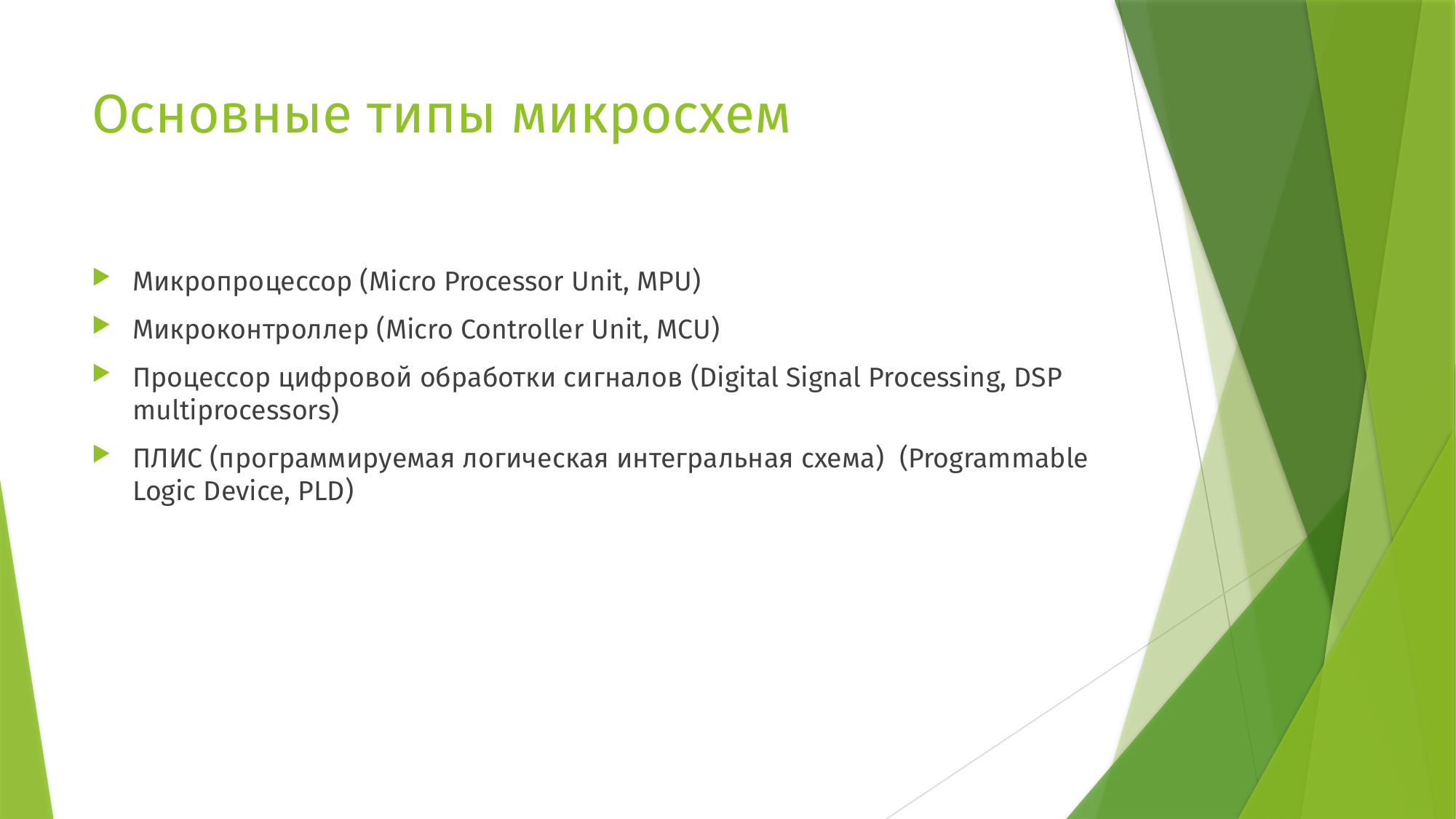

# Основные типы микросхем
Микропроцессор (Micro Processor Unit, MPU)
Микроконтроллер (Micro Controller Unit, MCU)
Процессор цифровой обработки сигналов (Digital Signal Processing, DSP multiprocessors)
ПЛИС (программируемая логическая интегральная схема)  (Programmable Logic Device, PLD)